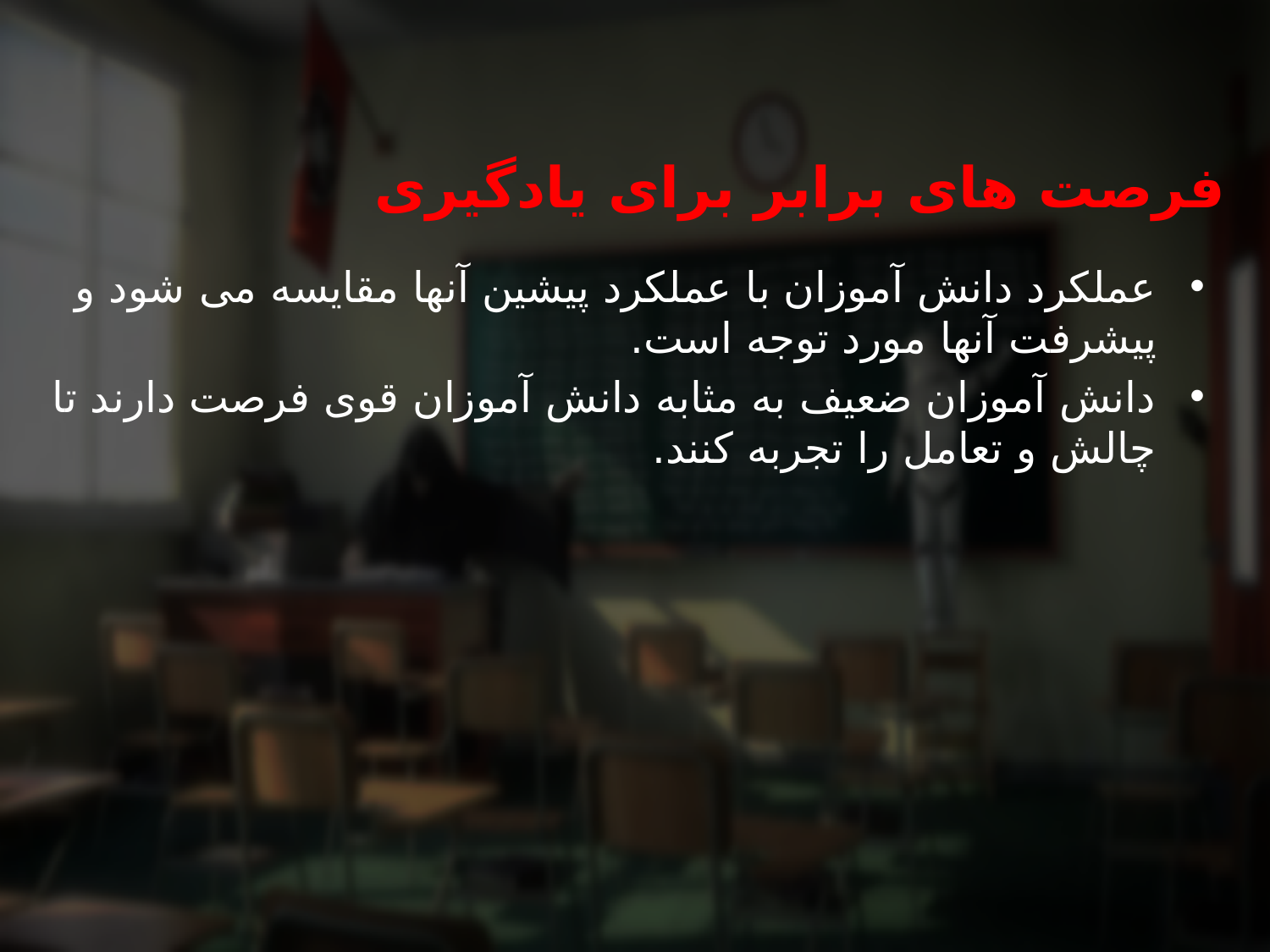

فرصت های برابر برای یادگیری

عملکرد دانش آموزان با عملکرد پیشین آنها مقایسه می شود و پیشرفت آنها مورد توجه است.
دانش آموزان ضعیف به مثابه دانش آموزان قوی فرصت دارند تا چالش و تعامل را تجربه کنند.